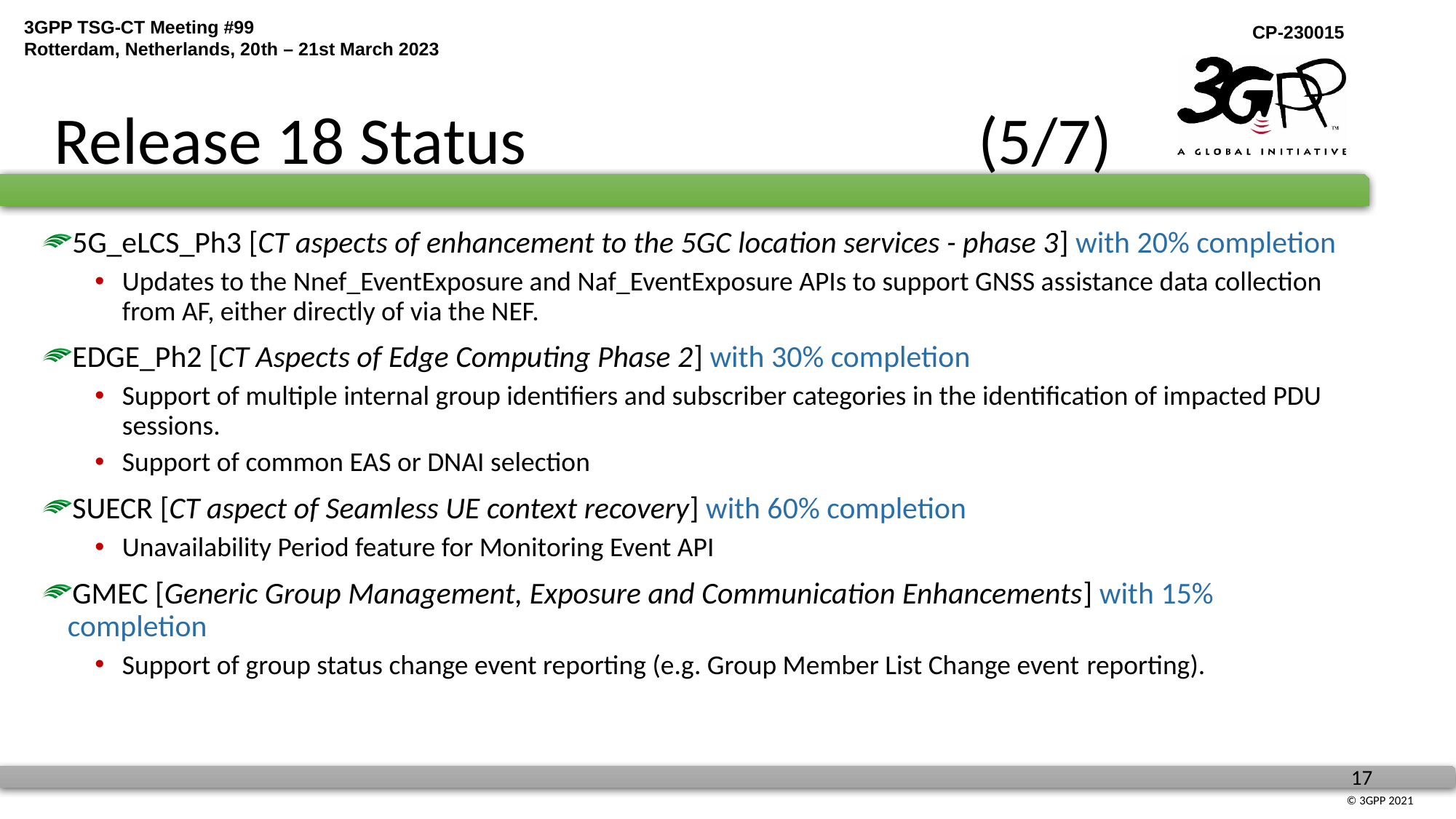

# Release 18 Status                              (5/7)
5G_eLCS_Ph3 [CT aspects of enhancement to the 5GC location services - phase 3] with 20% completion
Updates to the Nnef_EventExposure and Naf_EventExposure APIs to support GNSS assistance data collection from AF, either directly of via the NEF.
EDGE_Ph2 [CT Aspects of Edge Computing Phase 2] with 30% completion
Support of multiple internal group identifiers and subscriber categories in the identification of impacted PDU sessions.
Support of common EAS or DNAI selection
SUECR [CT aspect of Seamless UE context recovery] with 60% completion
Unavailability Period feature for Monitoring Event API
GMEC [Generic Group Management, Exposure and Communication Enhancements] with 15% completion
Support of group status change event reporting (e.g. Group Member List Change event reporting).